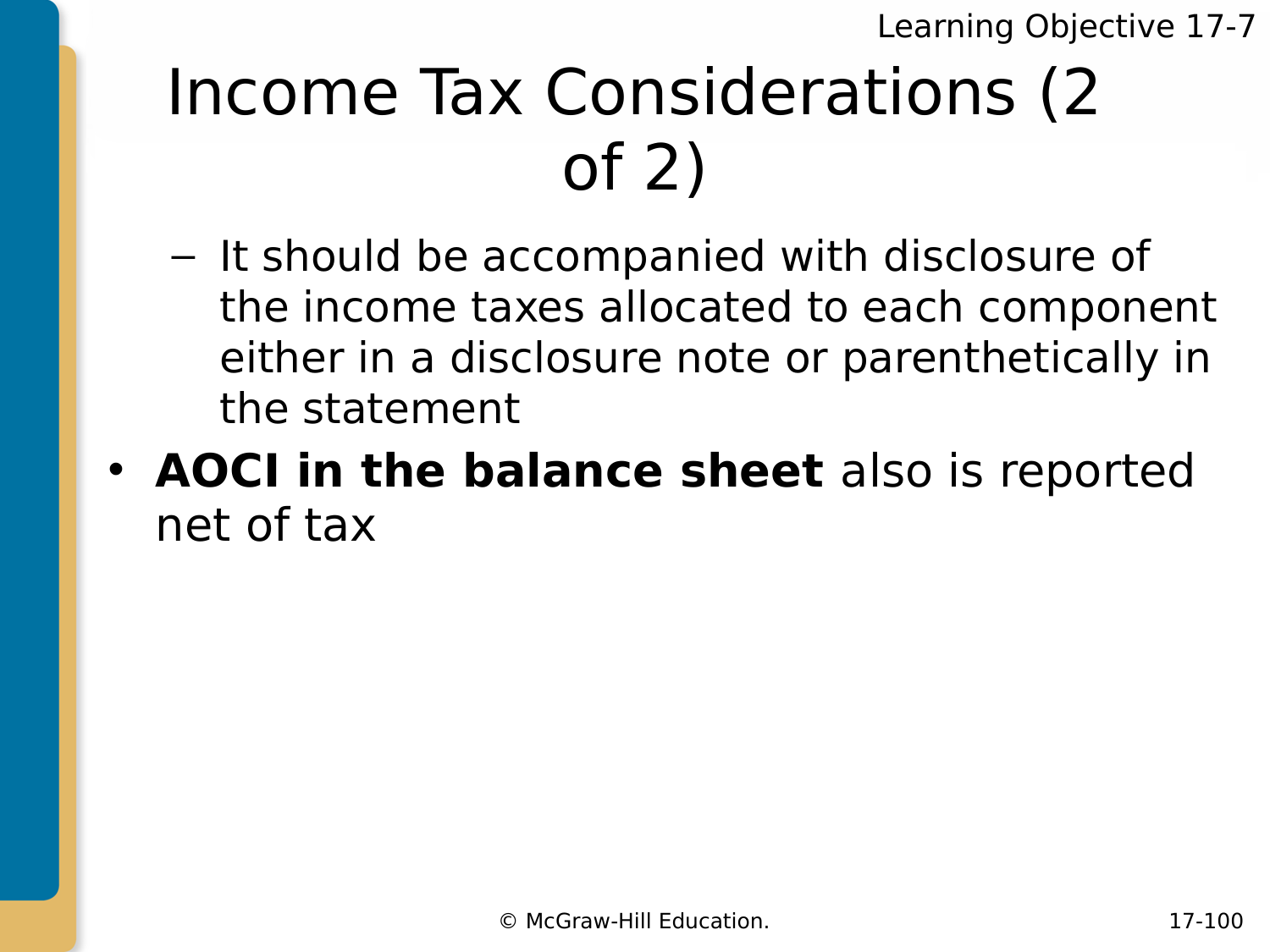

Learning Objective 17-7
# Income Tax Considerations (2 of 2)
It should be accompanied with disclosure of the income taxes allocated to each component either in a disclosure note or parenthetically in the statement
AOCI in the balance sheet also is reported net of tax